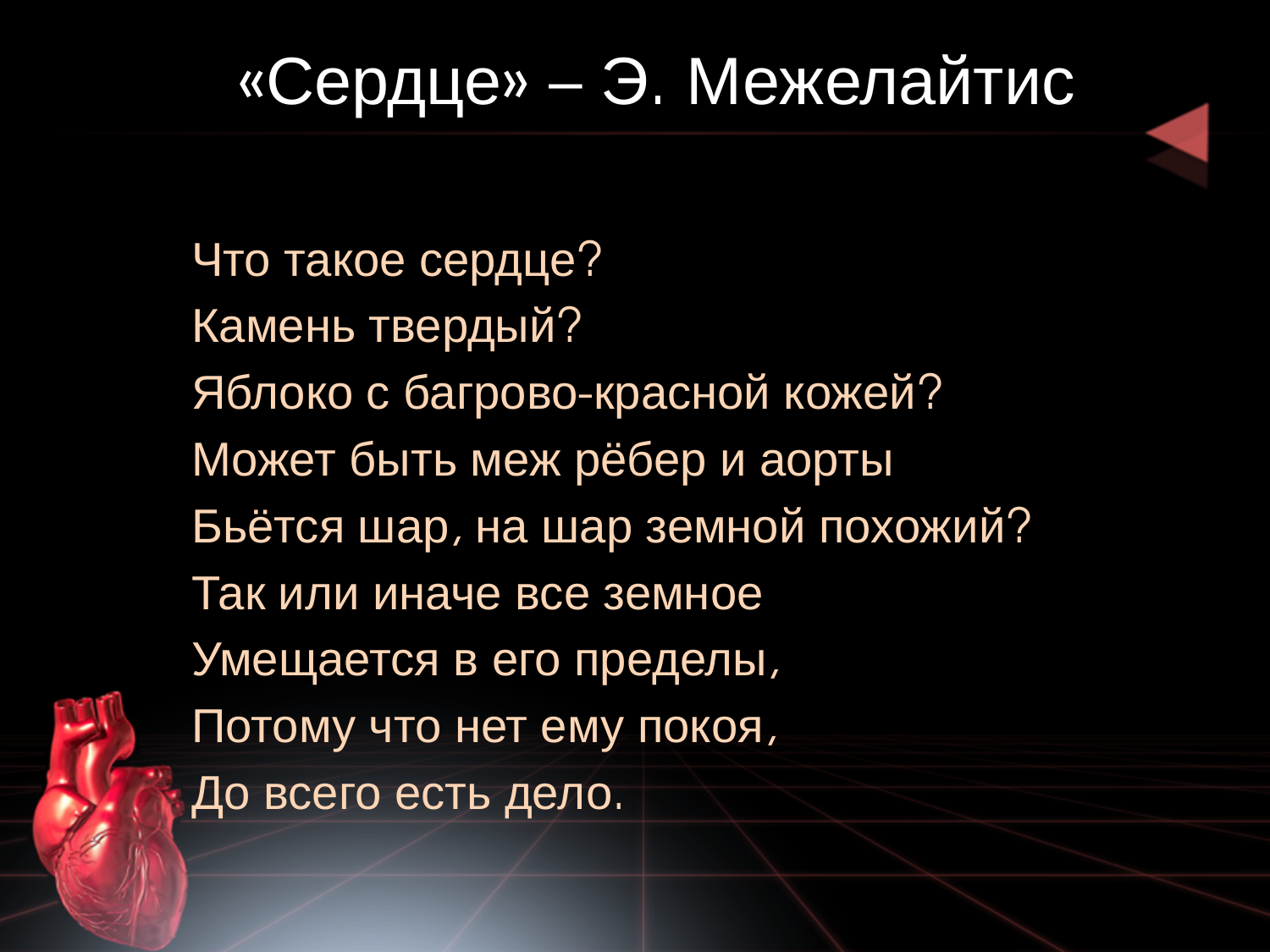

# «Сердце» – Э. Межелайтис
Что такое сердце?
Камень твердый?
Яблоко с багрово-красной кожей?
Может быть меж рёбер и аорты
Бьётся шар, на шар земной похожий?
Так или иначе все земное
Умещается в его пределы,
Потому что нет ему покоя,
До всего есть дело.